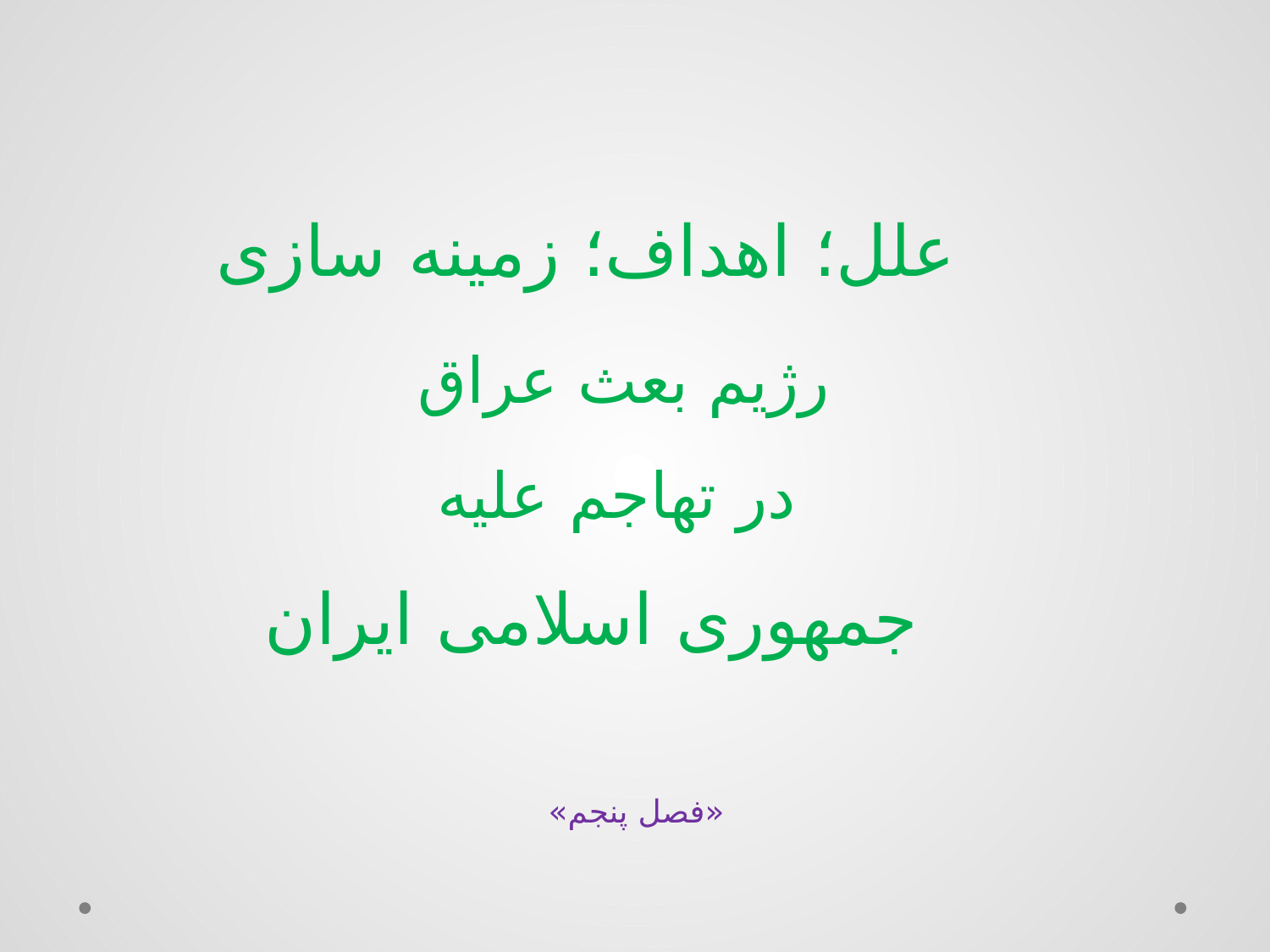

# علل؛ اهداف؛ زمینه سازی رژیم بعث عراق در تهاجم علیه جمهوری اسلامی ایران «فصل پنجم»